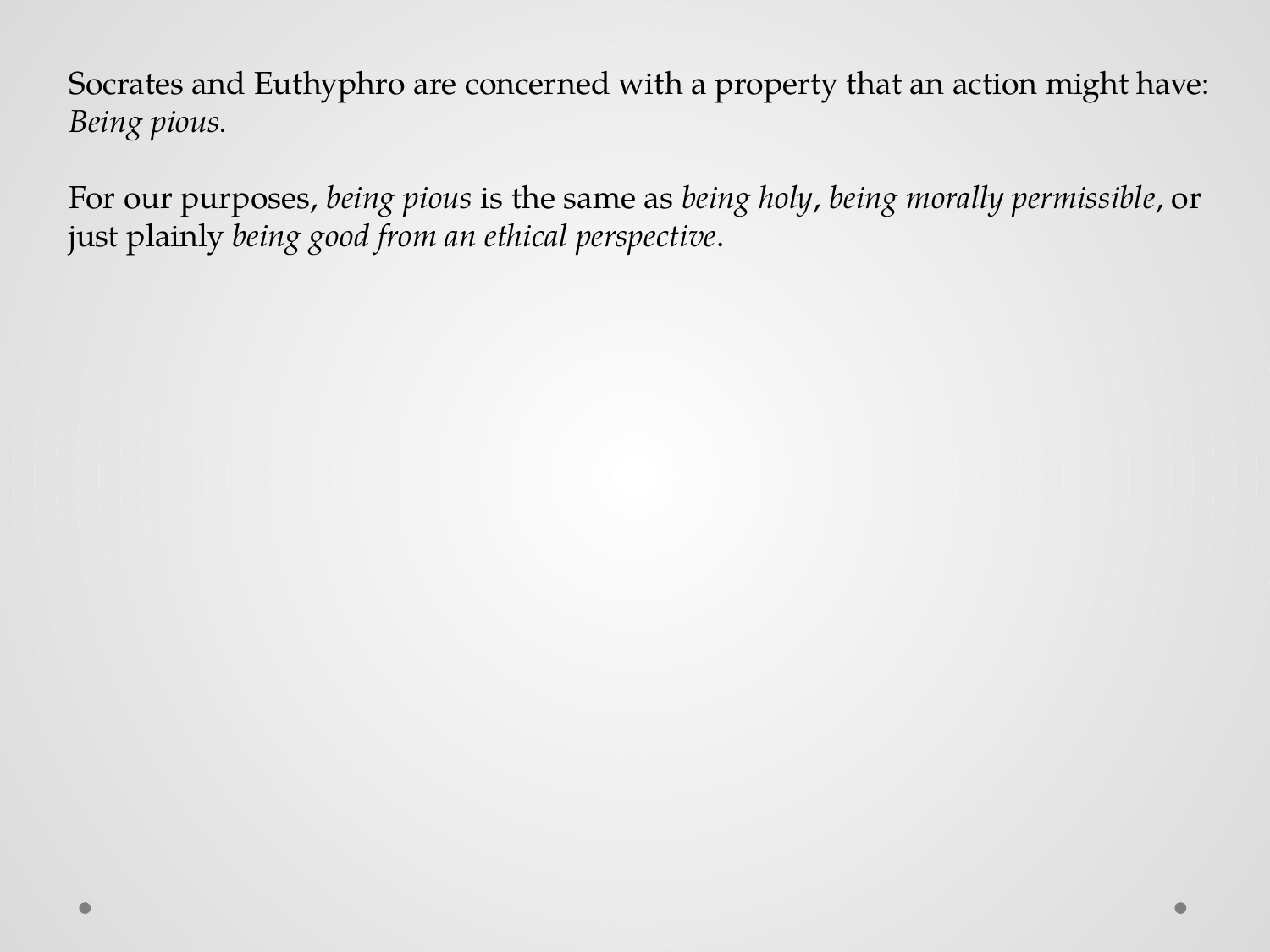

Socrates and Euthyphro are concerned with a property that an action might have:
Being pious.

For our purposes, being pious is the same as being holy, being morally permissible, or just plainly being good from an ethical perspective.